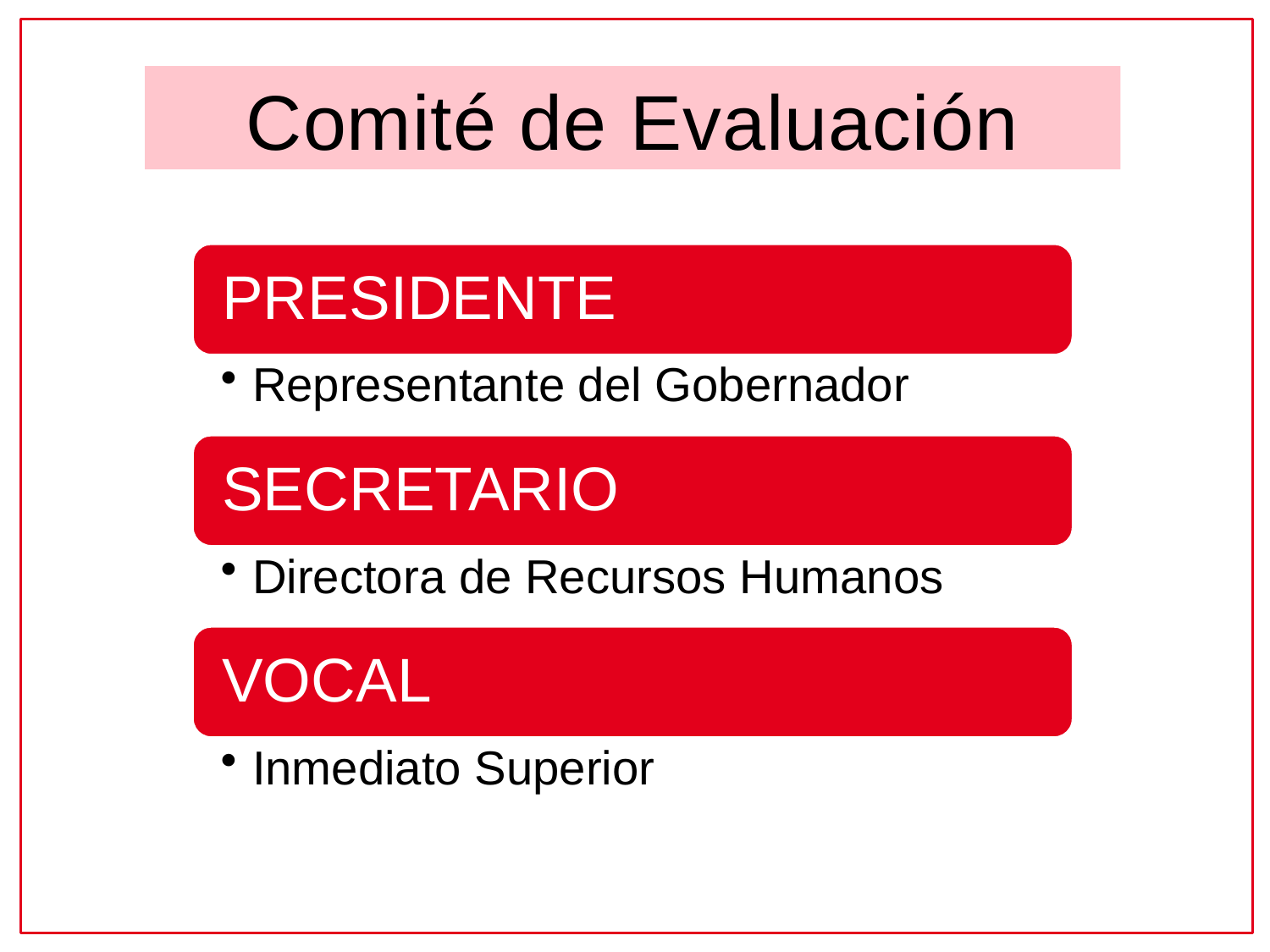

Comité de Evaluación
PRESIDENTE
Representante del Gobernador
SECRETARIO
Directora de Recursos Humanos
VOCAL
Inmediato Superior